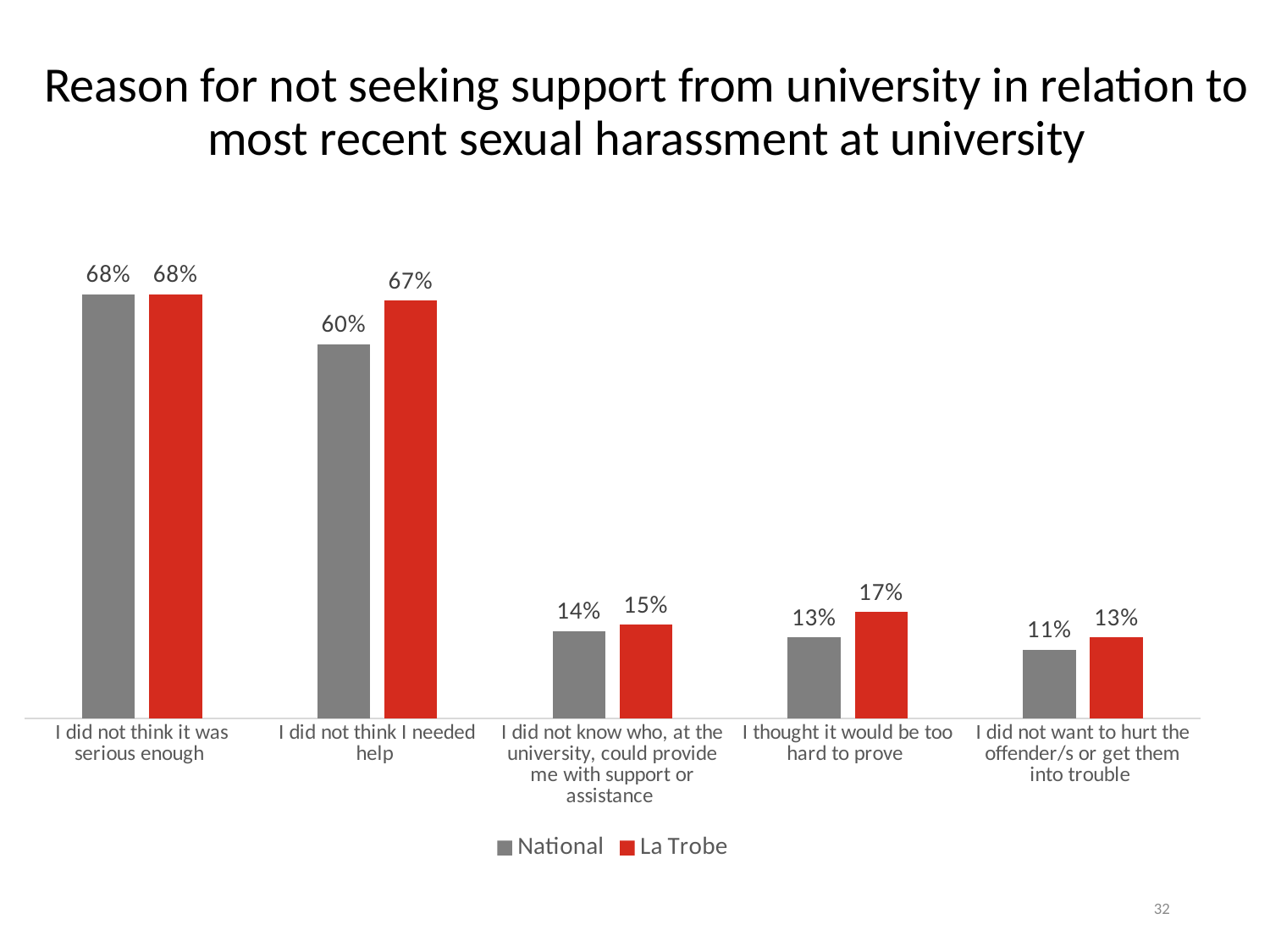

Reason for not seeking support from university in relation to most recent sexual harassment at university

### Chart

| Category | National | La Trobe |
|---|---|---|
| I did not think it was serious enough  | 0.68 | 0.68 |
| I did not think I needed help  | 0.6 | 0.67 |
| I did not know who, at the university, could provide me with support or assistance  | 0.14 | 0.15 |
| I thought it would be too hard to prove  | 0.13 | 0.17 |
| I did not want to hurt the offender/s or get them into trouble  | 0.11 | 0.13 |
32